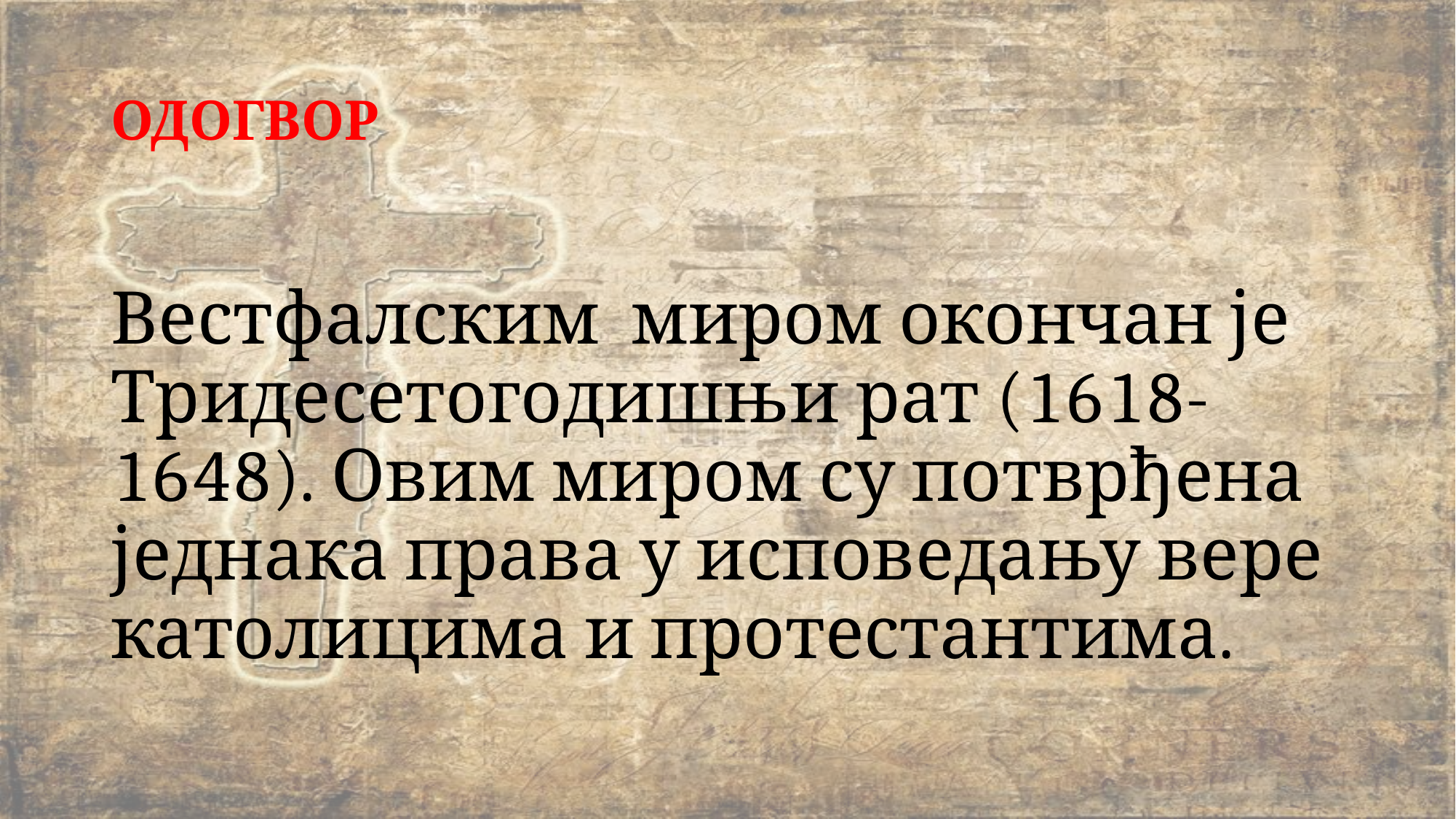

# ОДОГВОР
Вестфалским  миром окончан је Тридесетогодишњи рат (1618-1648). Овим миром су потврђена једнака права у исповедању вере католицима и протестантима.